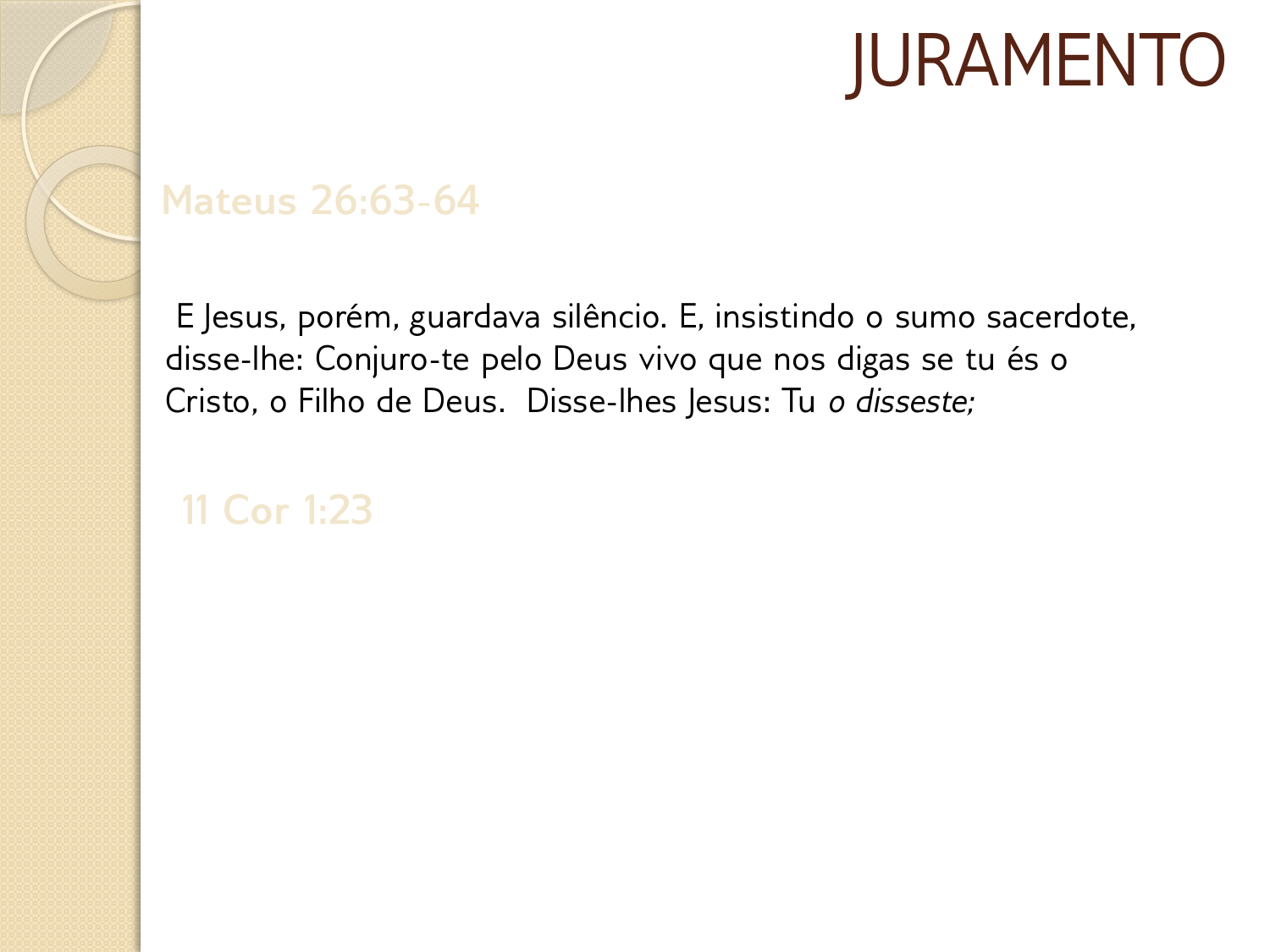

# JURAMENTO
Mateus 26:63-64
 E Jesus, porém, guardava silêncio. E, insistindo o sumo sacerdote, disse-lhe: Conjuro-te pelo Deus vivo que nos digas se tu és o Cristo, o Filho de Deus.  Disse-lhes Jesus: Tu o disseste;
11 Cor 1:23